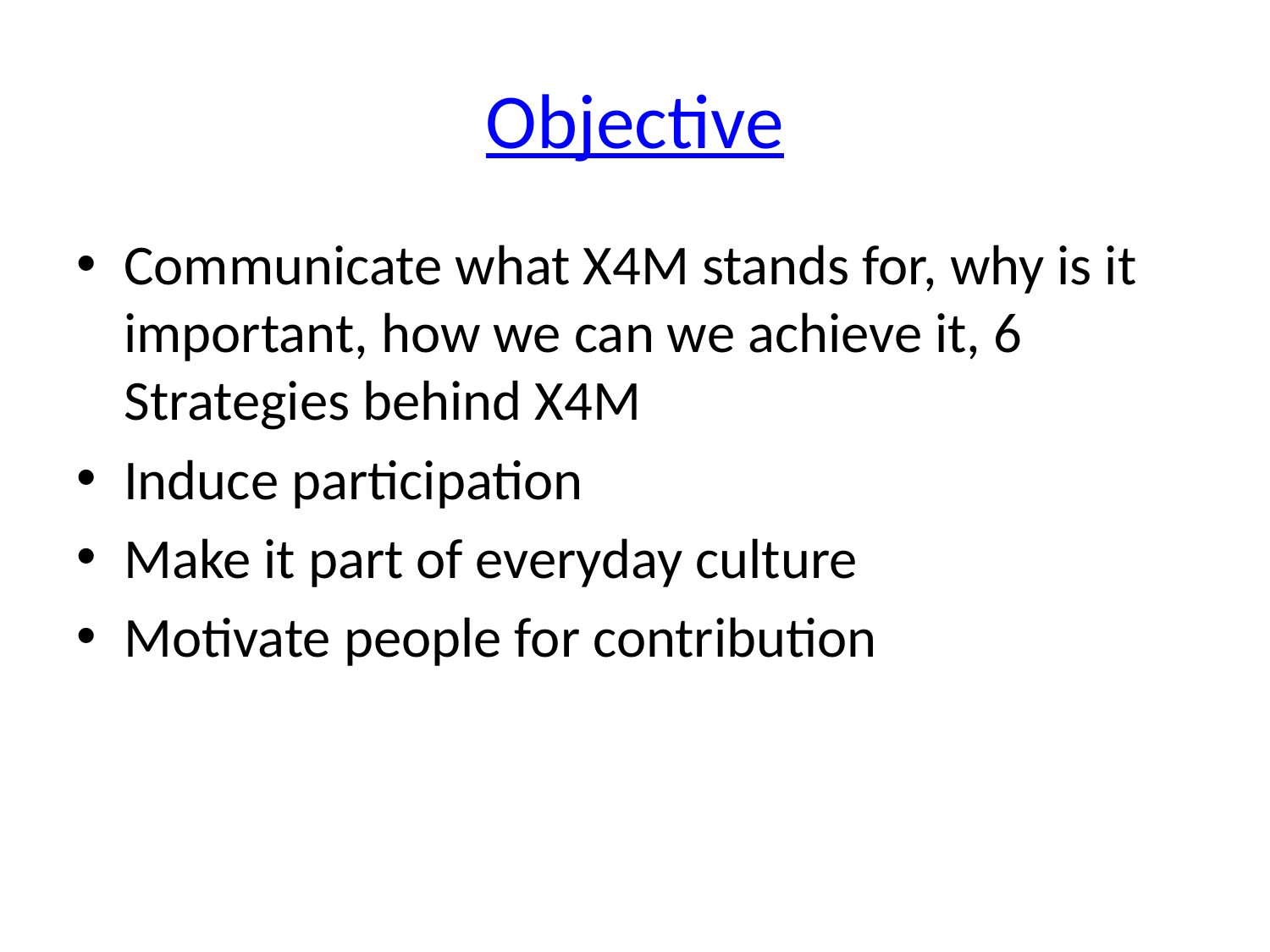

# Objective
Communicate what X4M stands for, why is it important, how we can we achieve it, 6 Strategies behind X4M
Induce participation
Make it part of everyday culture
Motivate people for contribution